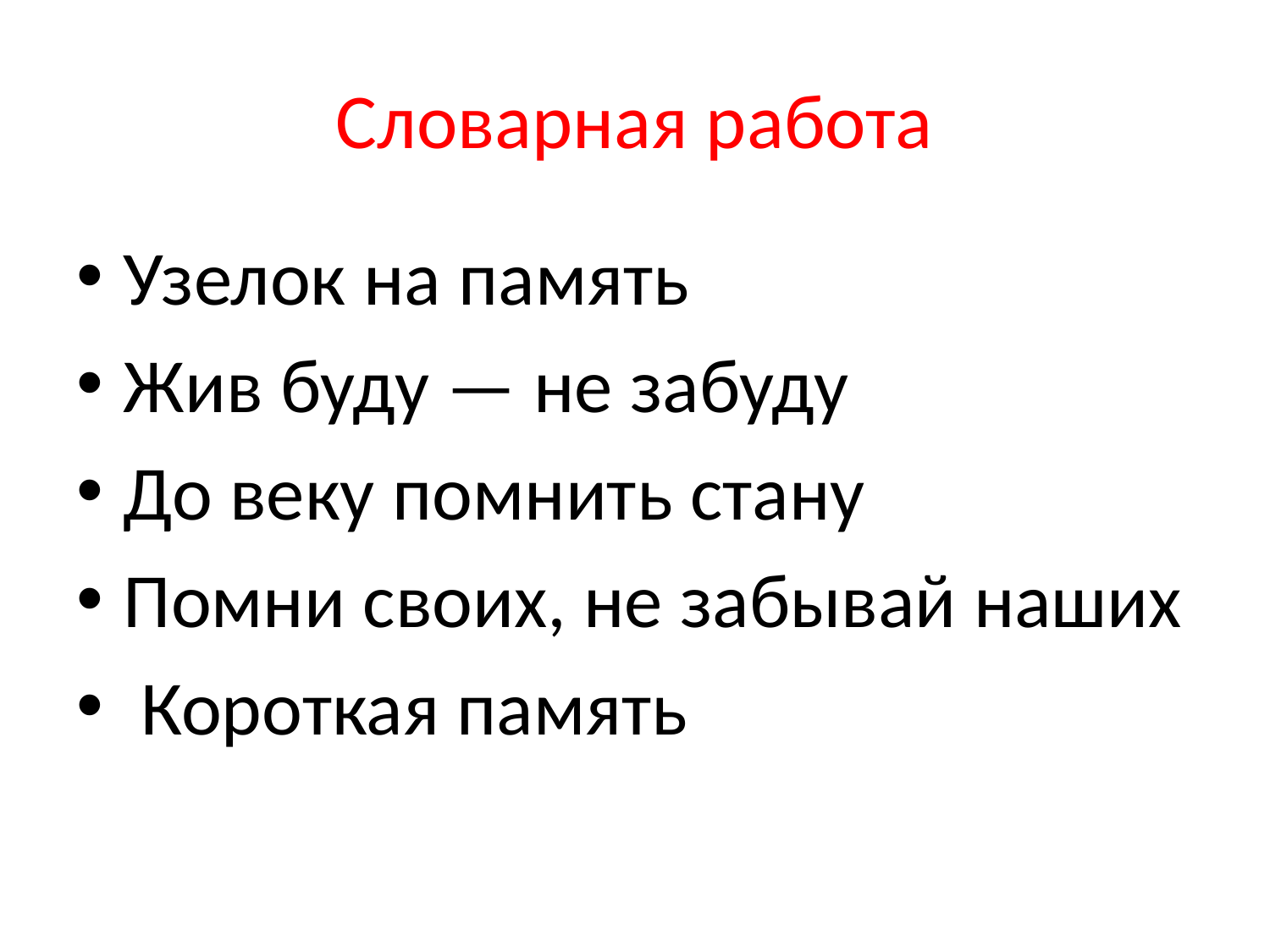

# Словарная работа
Узелок на память
Жив буду — не забуду
До веку помнить стану
Помни своих, не забывай наших
 Короткая память